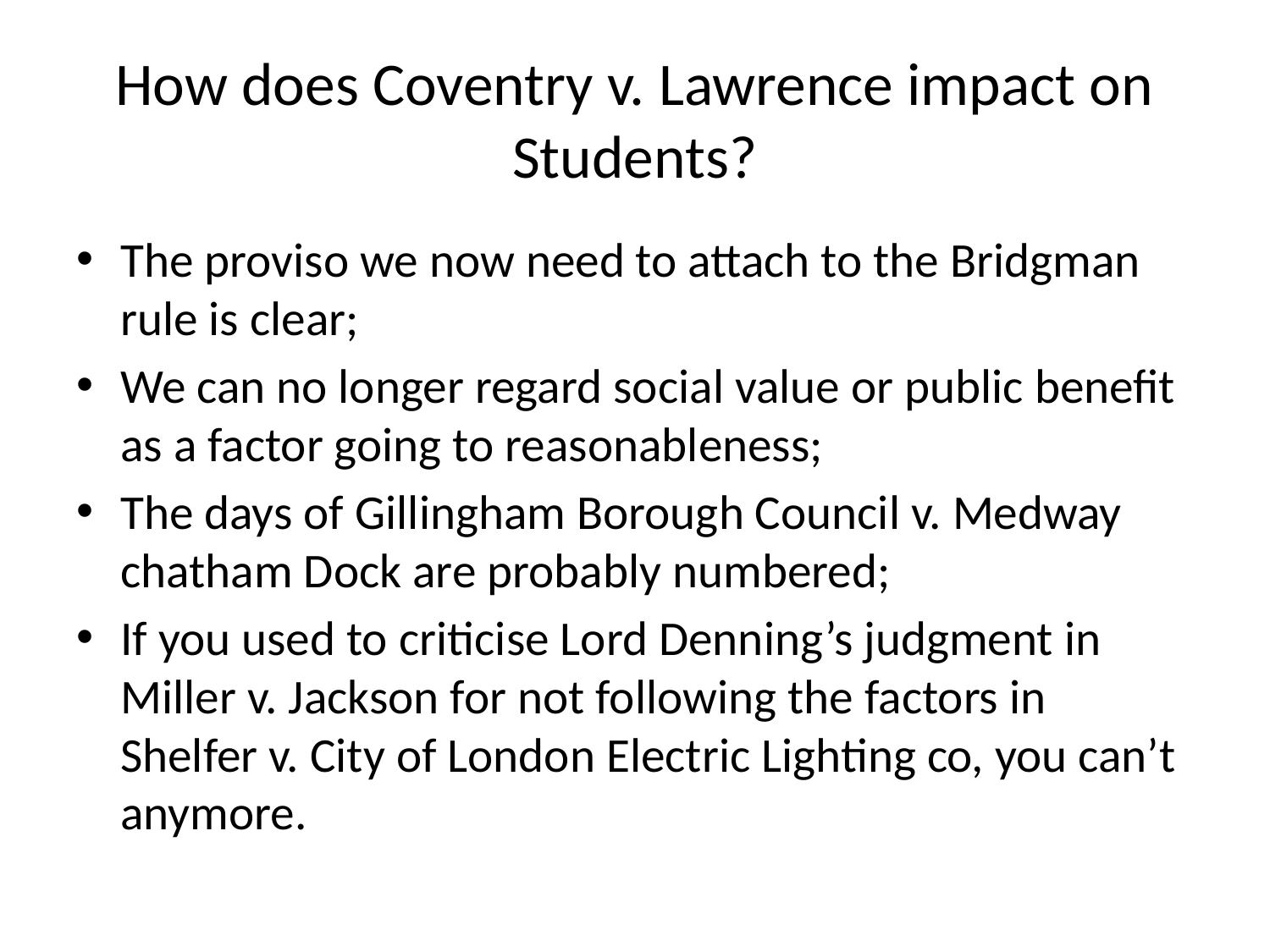

# How does Coventry v. Lawrence impact on Students?
The proviso we now need to attach to the Bridgman rule is clear;
We can no longer regard social value or public benefit as a factor going to reasonableness;
The days of Gillingham Borough Council v. Medway chatham Dock are probably numbered;
If you used to criticise Lord Denning’s judgment in Miller v. Jackson for not following the factors in Shelfer v. City of London Electric Lighting co, you can’t anymore.